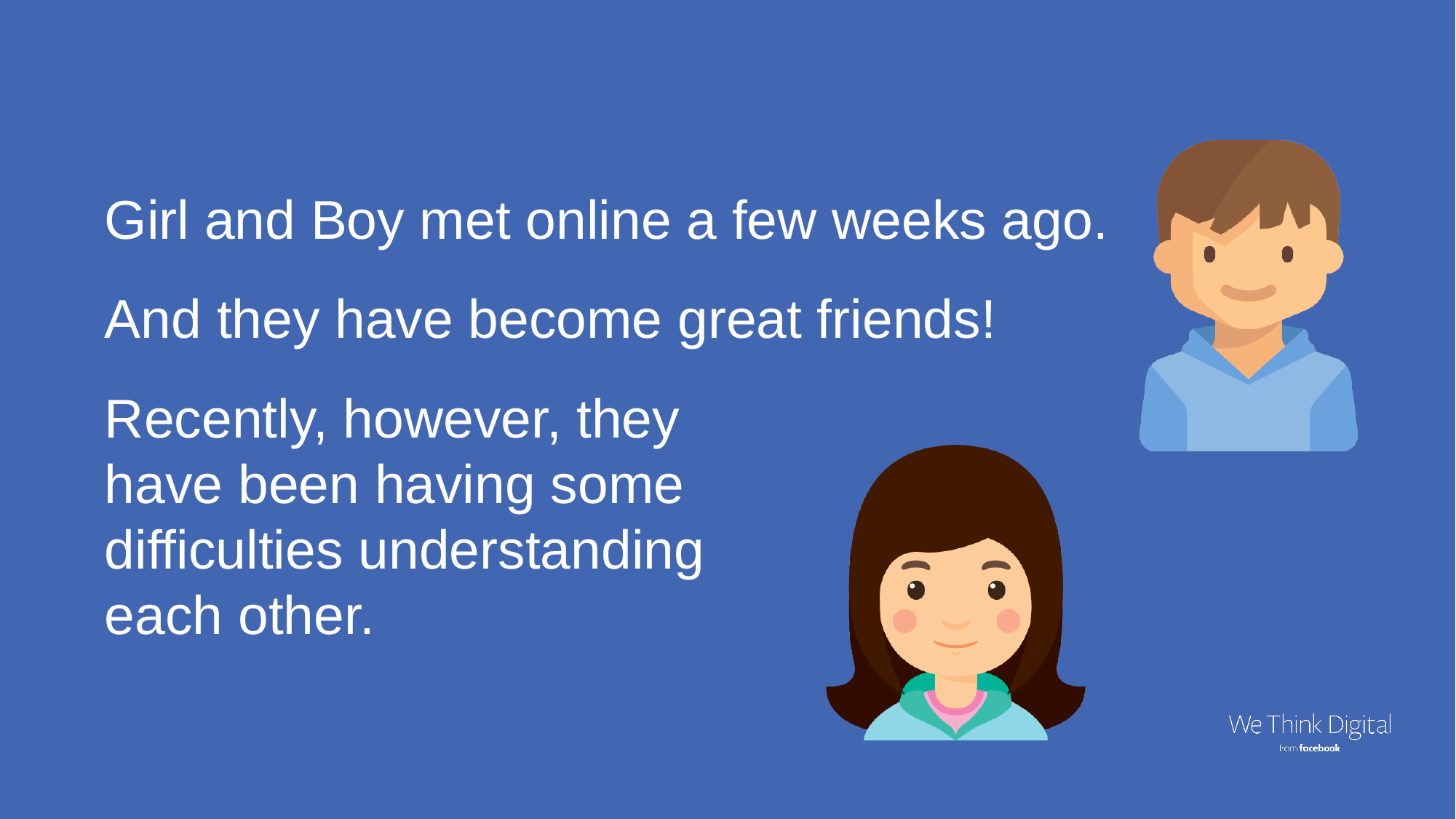

Girl and Boy met online a few weeks ago.
And they have become great friends!

Recently, however, they have been having some difficulties understanding each other.